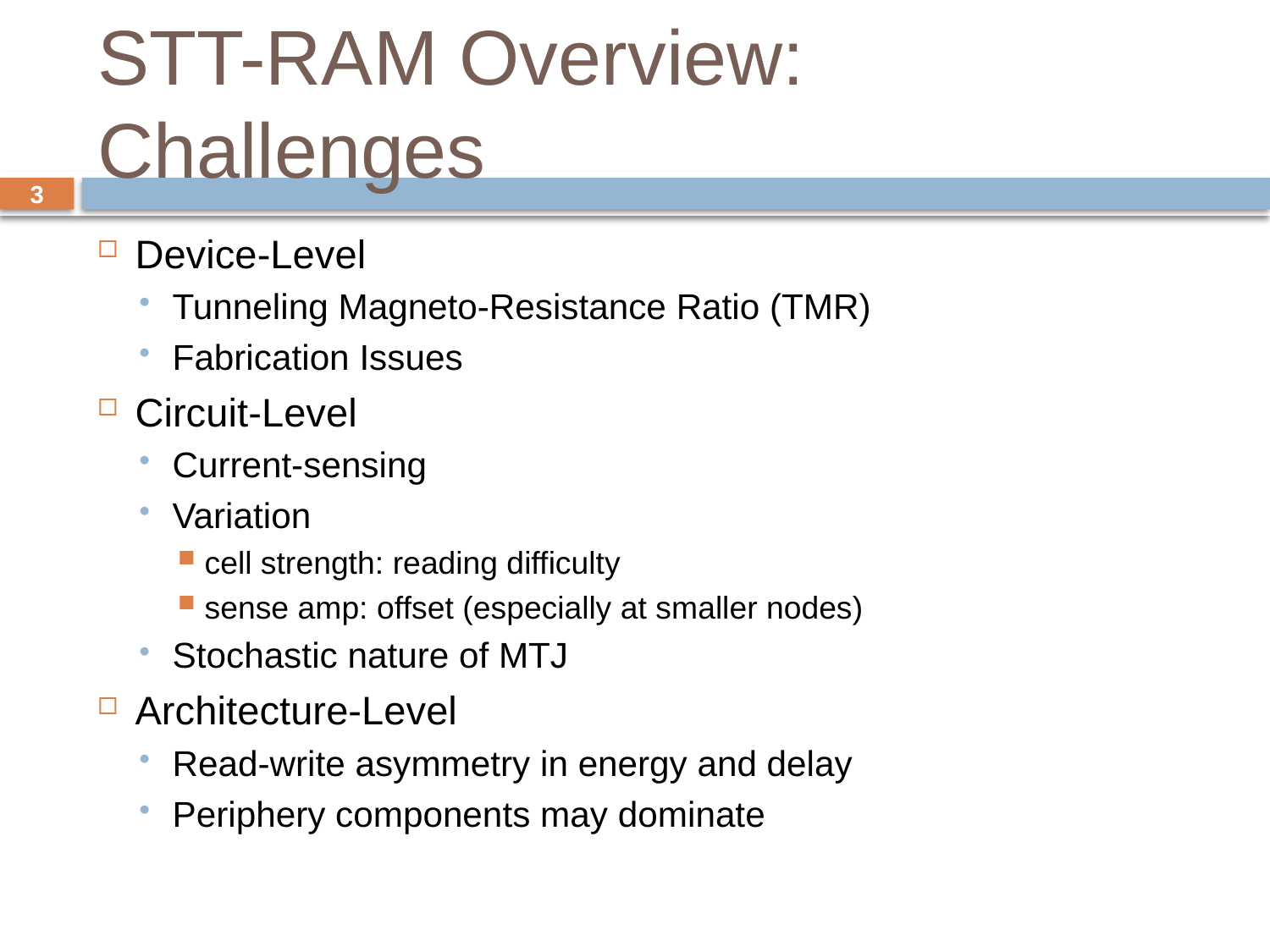

# STT-RAM Overview: Challenges
3
Device-Level
Tunneling Magneto-Resistance Ratio (TMR)
Fabrication Issues
Circuit-Level
Current-sensing
Variation
cell strength: reading difficulty
sense amp: offset (especially at smaller nodes)
Stochastic nature of MTJ
Architecture-Level
Read-write asymmetry in energy and delay
Periphery components may dominate